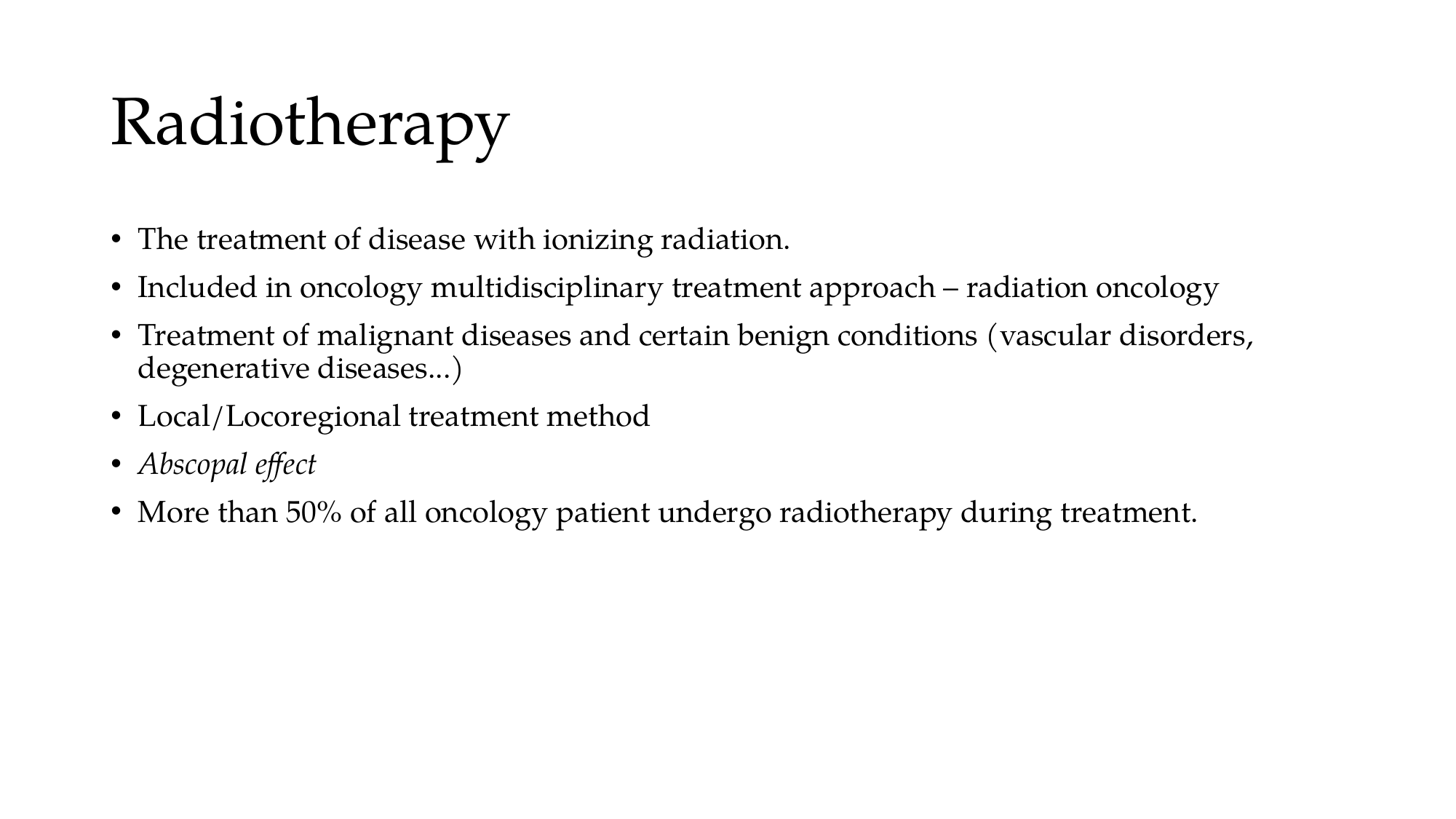

# Radiotherapy
The treatment of disease with ionizing radiation.
Included in oncology multidisciplinary treatment approach – radiation oncology
Treatment of malignant diseases and certain benign conditions (vascular disorders, degenerative diseases...)
Local/Locoregional treatment method
Abscopal effect
More than 50% of all oncology patient undergo radiotherapy during treatment.